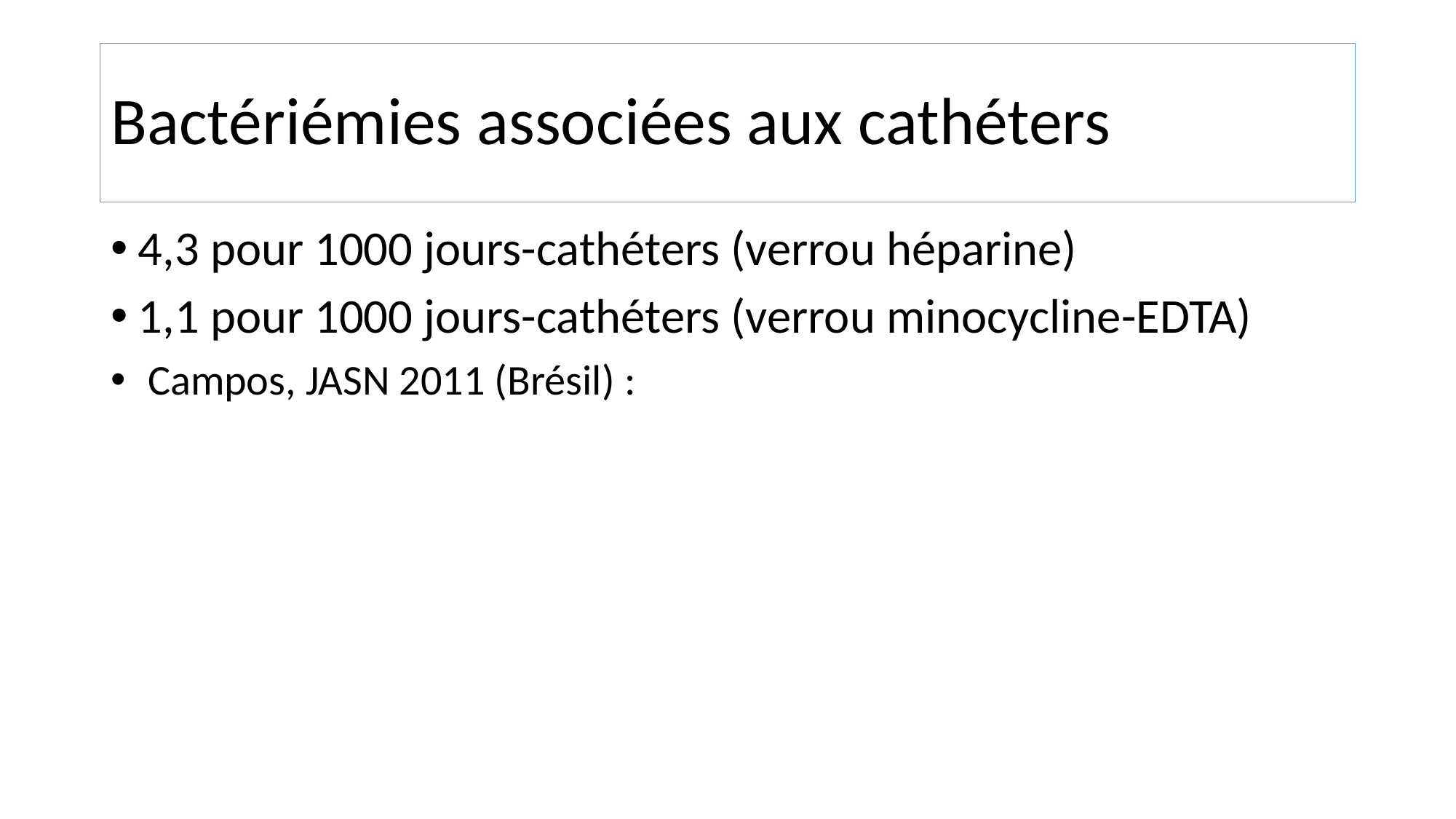

# Bactériémies associées aux cathéters
4,3 pour 1000 jours-cathéters (verrou héparine)
1,1 pour 1000 jours-cathéters (verrou minocycline-EDTA)
 Campos, JASN 2011 (Brésil) :